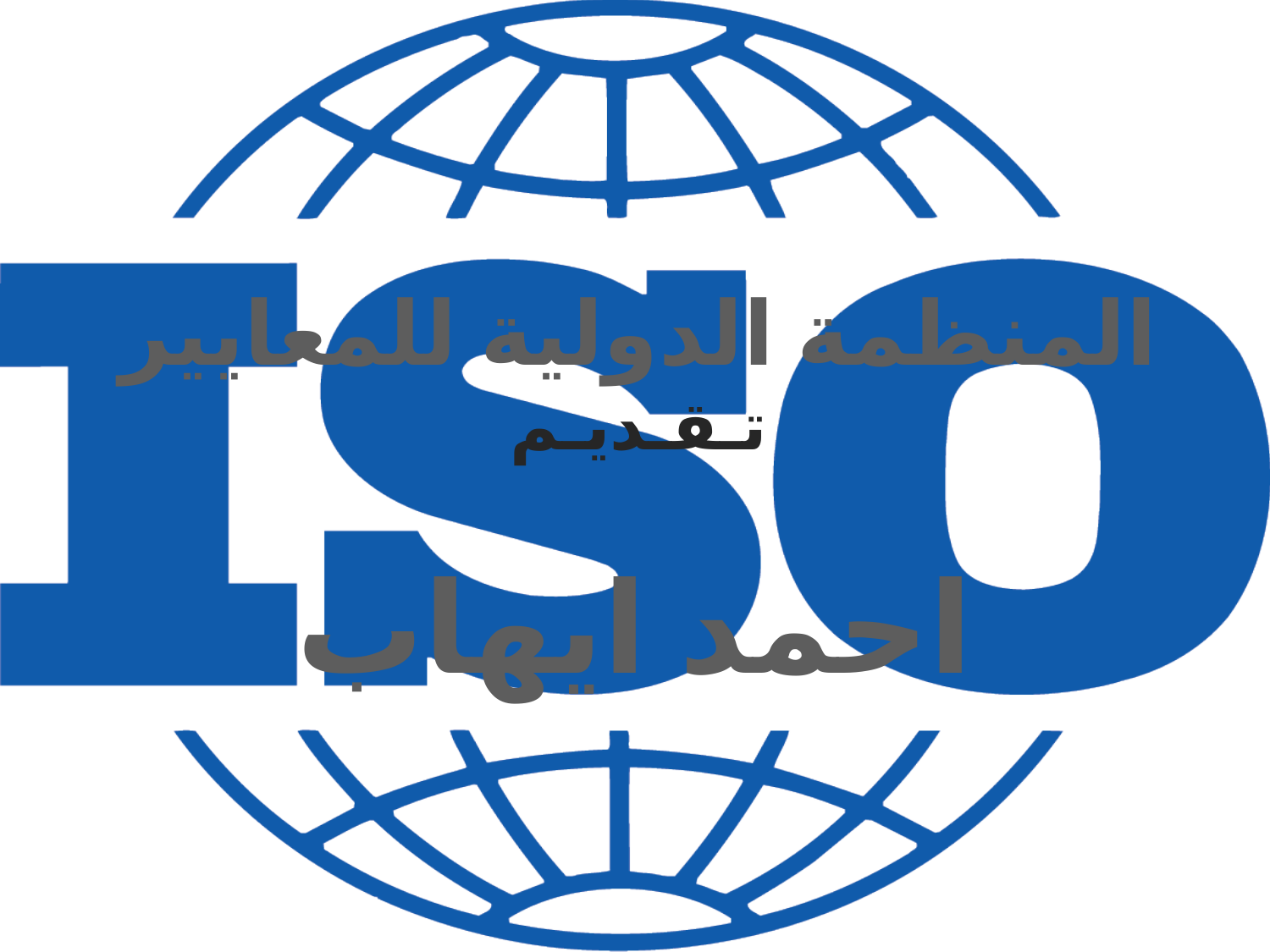

# المنظمة الدولية للمعايير تـقـديـم
احمد ايهاب